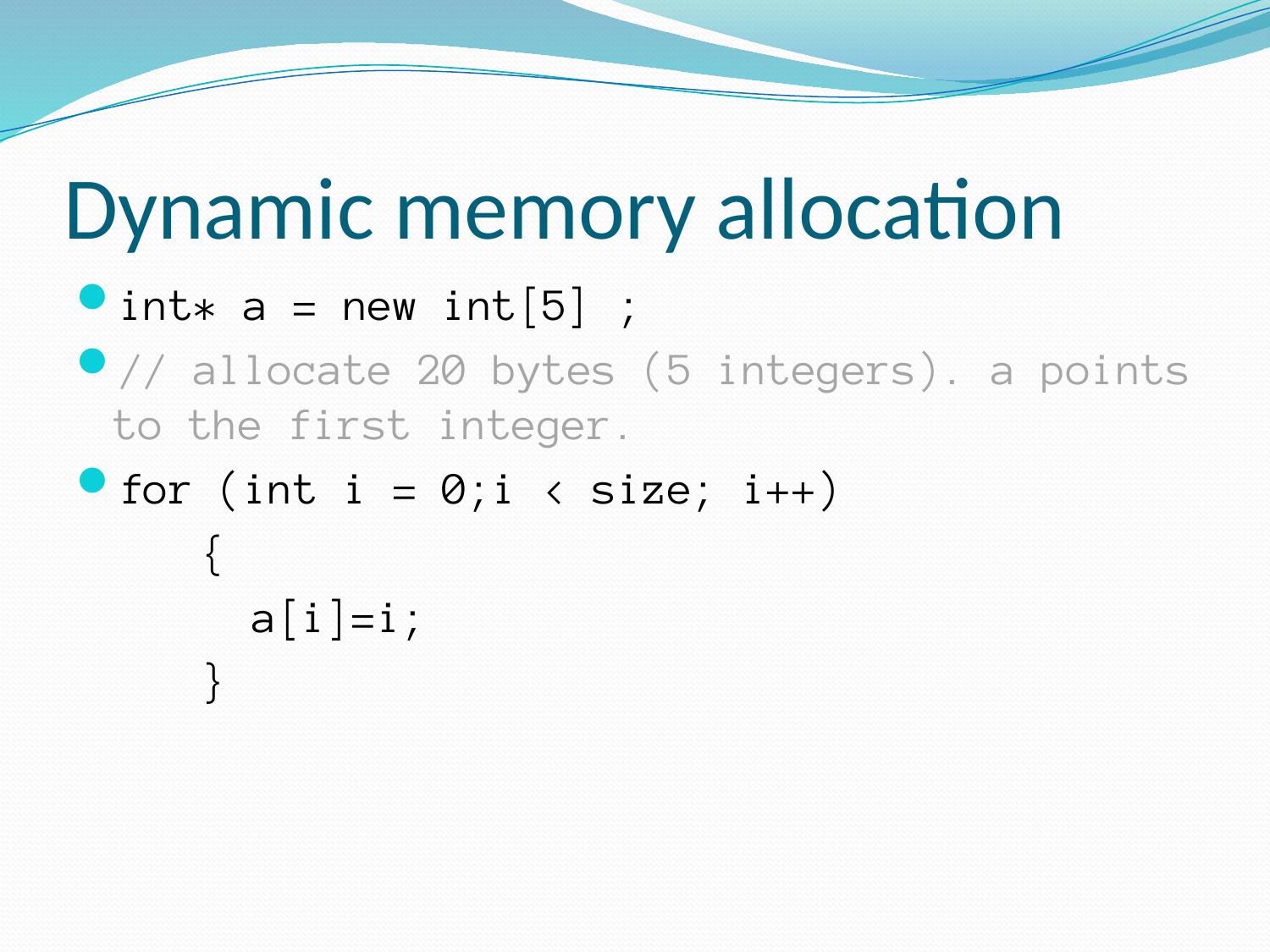

# Dynamic memory allocation
int* a = new int[5] ;
// allocate 20 bytes (5 integers). a points to the first integer.
for (int i = 0;i < size; i++)
  	{
  	  a[i]=i;
  	}